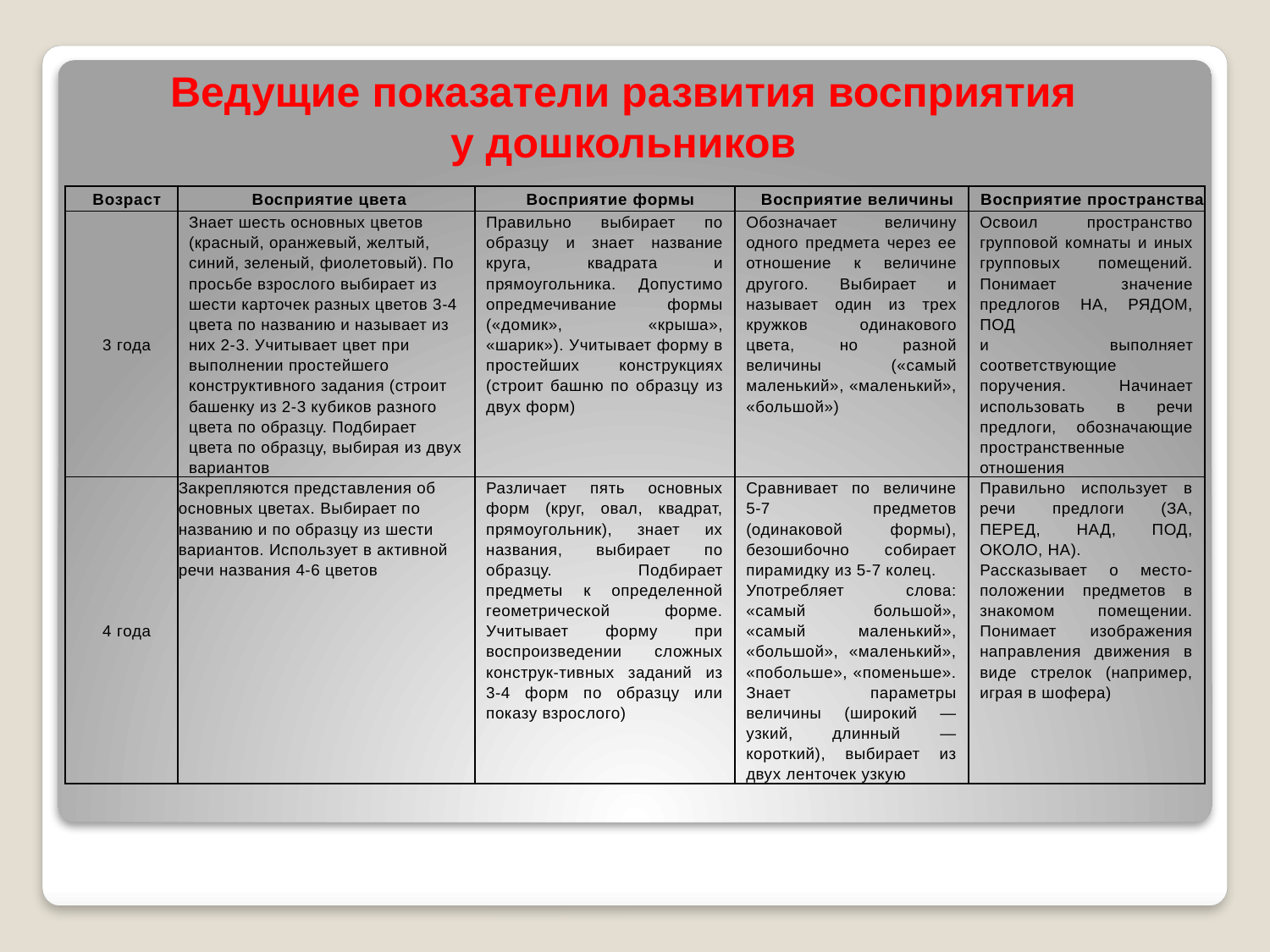

# Ведущие показатели развития восприятия у дошкольников
| Возраст | Восприятие цвета | Восприятие формы | Восприятие величины | Восприятие пространства |
| --- | --- | --- | --- | --- |
| 3 года | Знает шесть основных цветов (красный, оранжевый, желтый, синий, зеленый, фиолетовый). По просьбе взрослого выбирает из шести карточек разных цветов 3-4 цвета по названию и называет из них 2-3. Учитывает цвет при выполнении простейшего конструктивного задания (строит башенку из 2-3 кубиков разного цвета по образцу. Подбирает цвета по образцу, выбирая из двух вариантов | Правильно выбирает по образцу и знает название круга, квадрата и прямоугольника. Допустимо опредмечивание формы («домик», «крыша», «шарик»). Учитывает форму в простейших конструкциях (строит башню по образцу из двух форм) | Обозначает величину одного предмета через ее отношение к величине другого. Выбирает и называет один из трех кружков одинакового цвета, но разной величины («самый маленький», «маленький», «большой») | Освоил пространство групповой комнаты и иных групповых помещений. Понимает значение предлогов НА, РЯДОМ, ПОД и выполняет соответствующие поручения. Начинает использовать в речи предлоги, обозначающие пространственные отношения |
| 4 года | Закрепляются представления об основных цветах. Выбирает по названию и по образцу из шести вариантов. Использует в активной речи названия 4-6 цветов | Различает пять основных форм (круг, овал, квадрат, прямоугольник), знает их названия, выбирает по образцу. Подбирает предметы к определенной геометрической форме. Учитывает форму при воспроизведении сложных конструк-тивных заданий из 3-4 форм по образцу или показу взрослого) | Сравнивает по величине 5-7 предметов (одинаковой формы), безошибочно собирает пирамидку из 5-7 колец. Употребляет слова: «самый большой», «самый маленький», «большой», «маленький», «побольше», «поменьше». Знает параметры величины (широкий — узкий, длинный — короткий), выбирает из двух ленточек узкую | Правильно использует в речи предлоги (ЗА, ПЕРЕД, НАД, ПОД, ОКОЛО, НА). Рассказывает о место-положении предметов в знакомом помещении. Понимает изображения направления движения в виде стрелок (например, играя в шофера) |